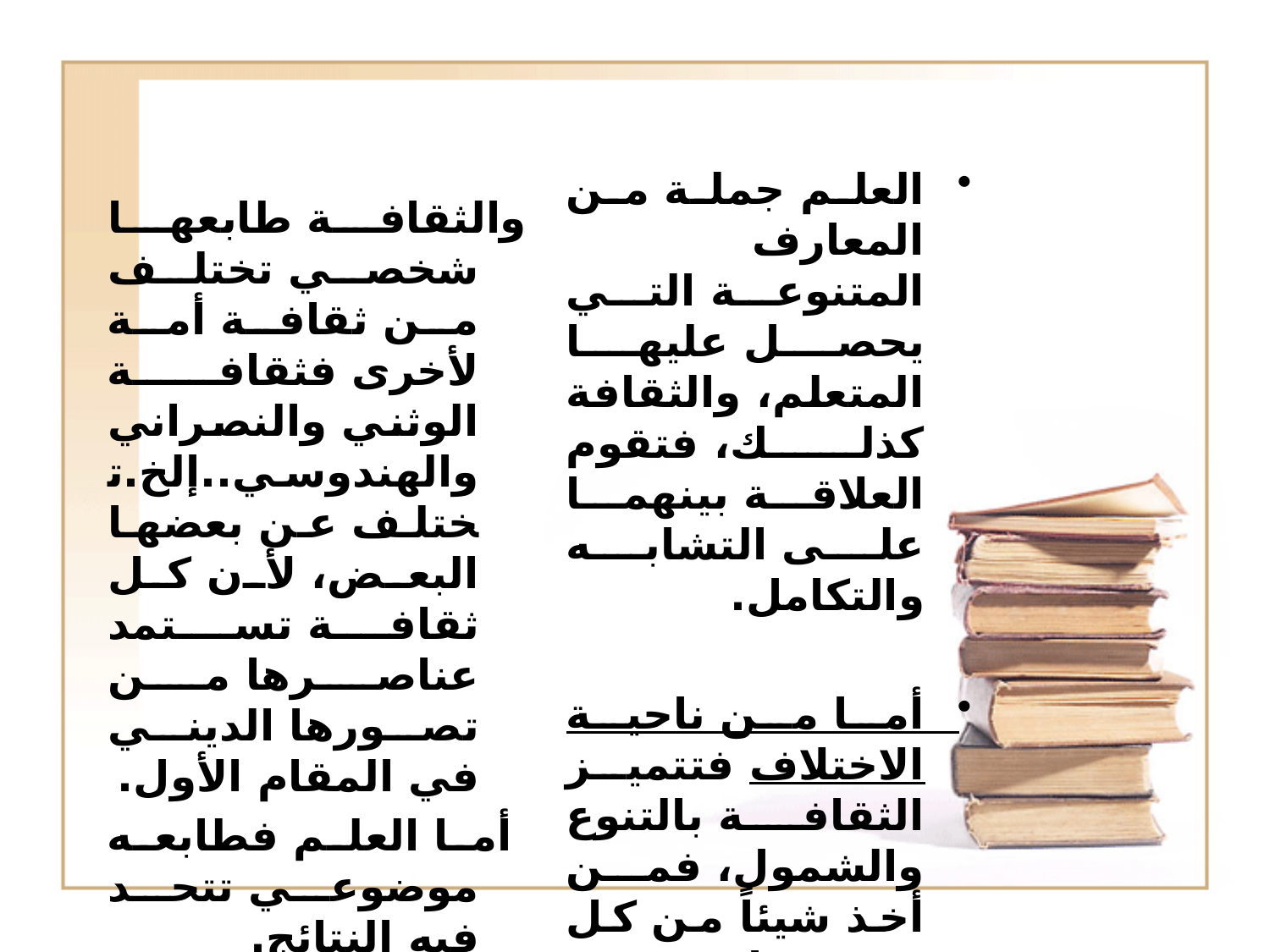

والثقافة طابعها شخصي تختلف من ثقافة أمة لأخرى فثقافة الوثني والنصراني والهندوسي..إلخ.تختلف عن بعضها البعض، لأن كل ثقافة تستمد عناصرها من تصورها الديني في المقام الأول.
 أما العلم فطابعه موضوعي تتحد فيه النتائج.

# ج_ العلاقة بين الثقافة وغيرها من العلوم: أولاً: العلاقة بين الثقافة والعلم:

العلم جملة من المعارف المتنوعة التي يحصل عليها المتعلم، والثقافة كذلك، فتقوم العلاقة بينهما على التشابه والتكامل.

أما من ناحية الاختلاف فتتميز الثقافة بالتنوع والشمول، فمن أخذ شيئاً من كل شيء واحد فقد أصبح مثقفاً، وأما العلم فيتميز بالتخصص، فمن أخذ كل شيء تقريباً من شيء واحد فقد أصبح عالماً